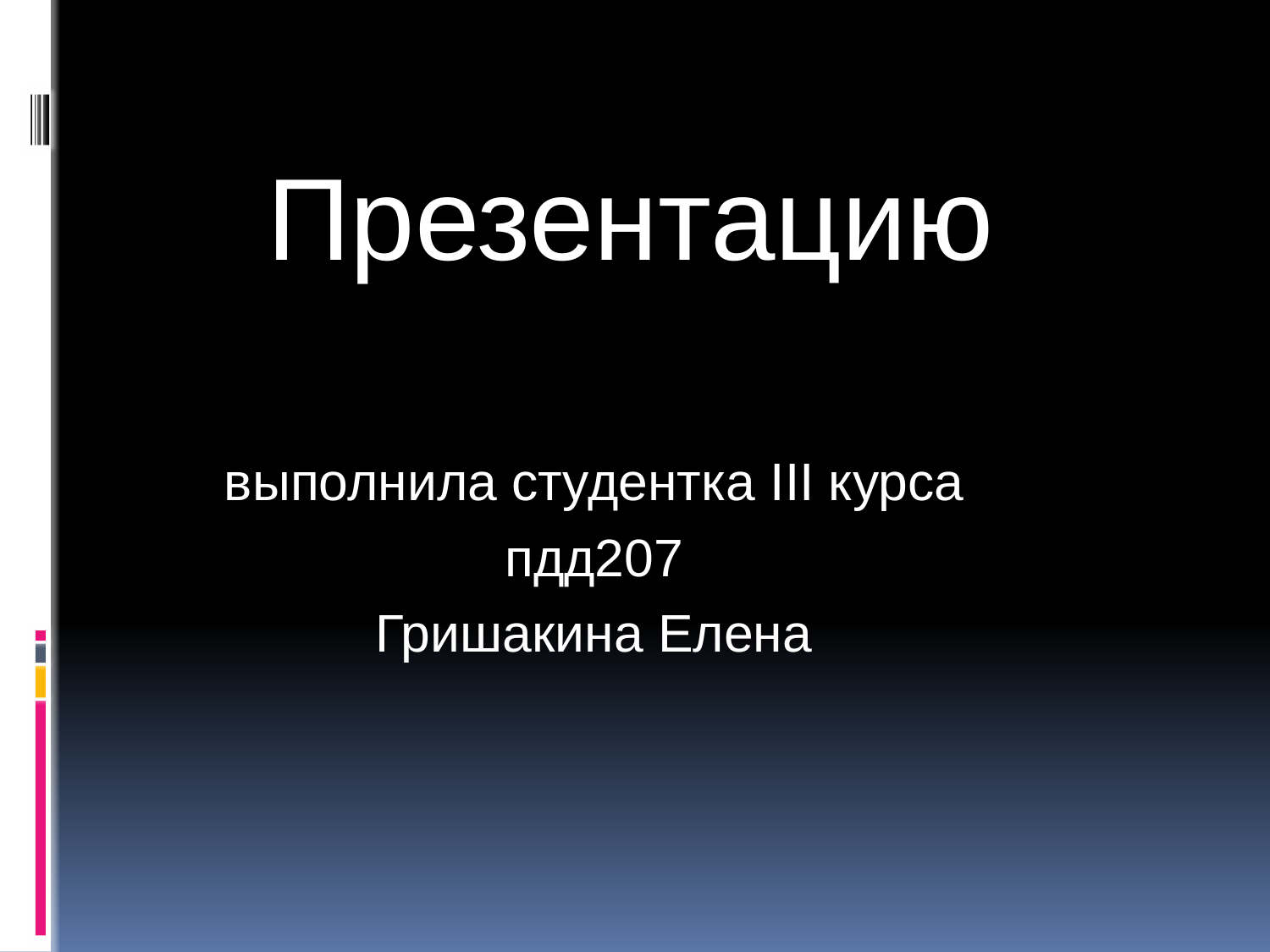

Презентацию

 выполнила студентка III курса
 пдд207
 Гришакина Елена